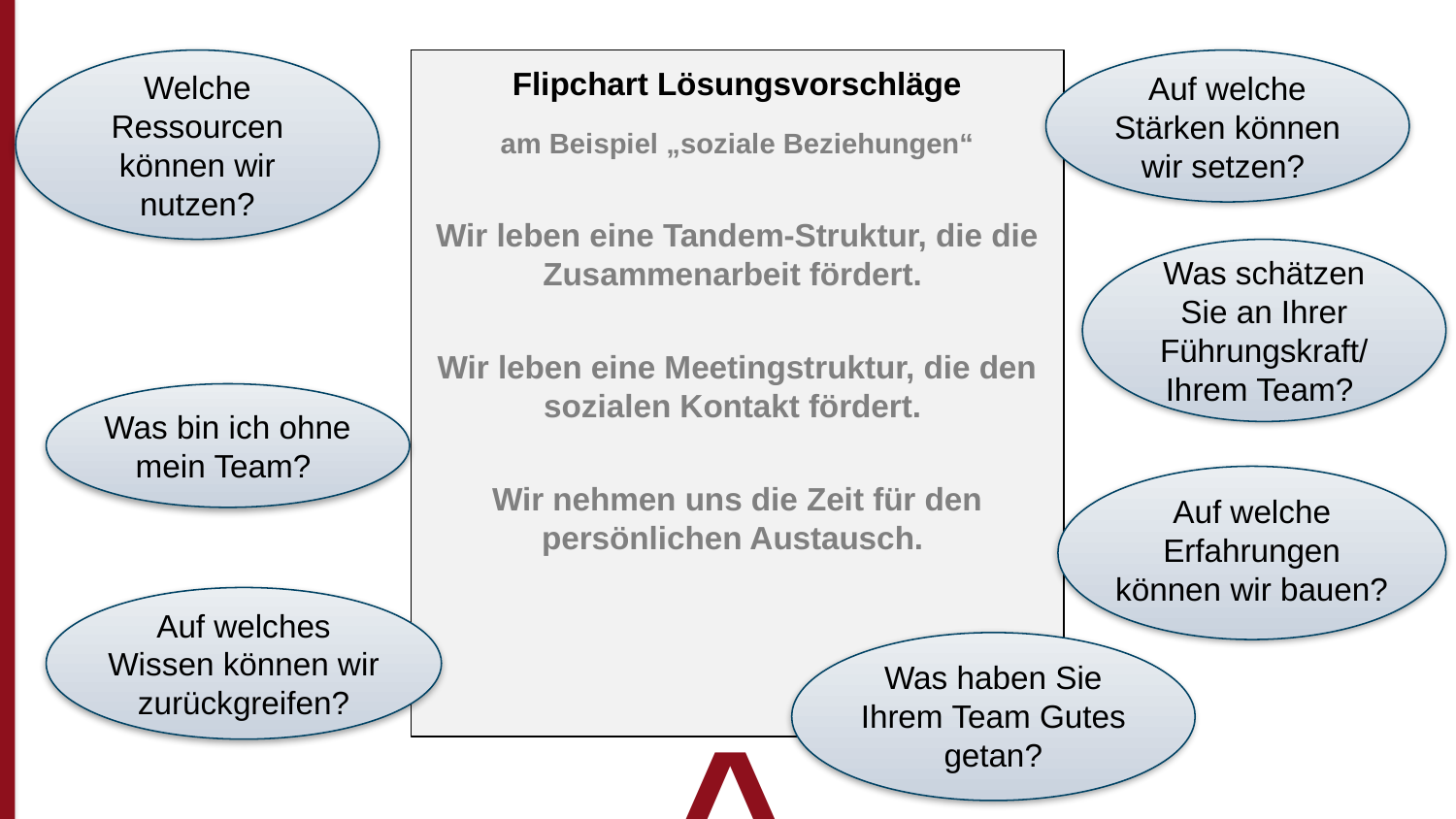

Welche Ressourcen können wir nutzen?
Flipchart Lösungsvorschläge
am Beispiel „soziale Beziehungen“
Wir leben eine Tandem-Struktur, die die Zusammenarbeit fördert.
Wir leben eine Meetingstruktur, die den sozialen Kontakt fördert.
Wir nehmen uns die Zeit für den persönlichen Austausch.
Auf welche Stärken können wir setzen?
Lösungsvorschläge
Was schätzen Sie an Ihrer Führungskraft/
Ihrem Team?
Was bin ich ohne mein Team?
Auf welche Erfahrungen können wir bauen?
Auf welches Wissen können wir zurückgreifen?
Was haben Sie
Ihrem Team Gutes getan?
^